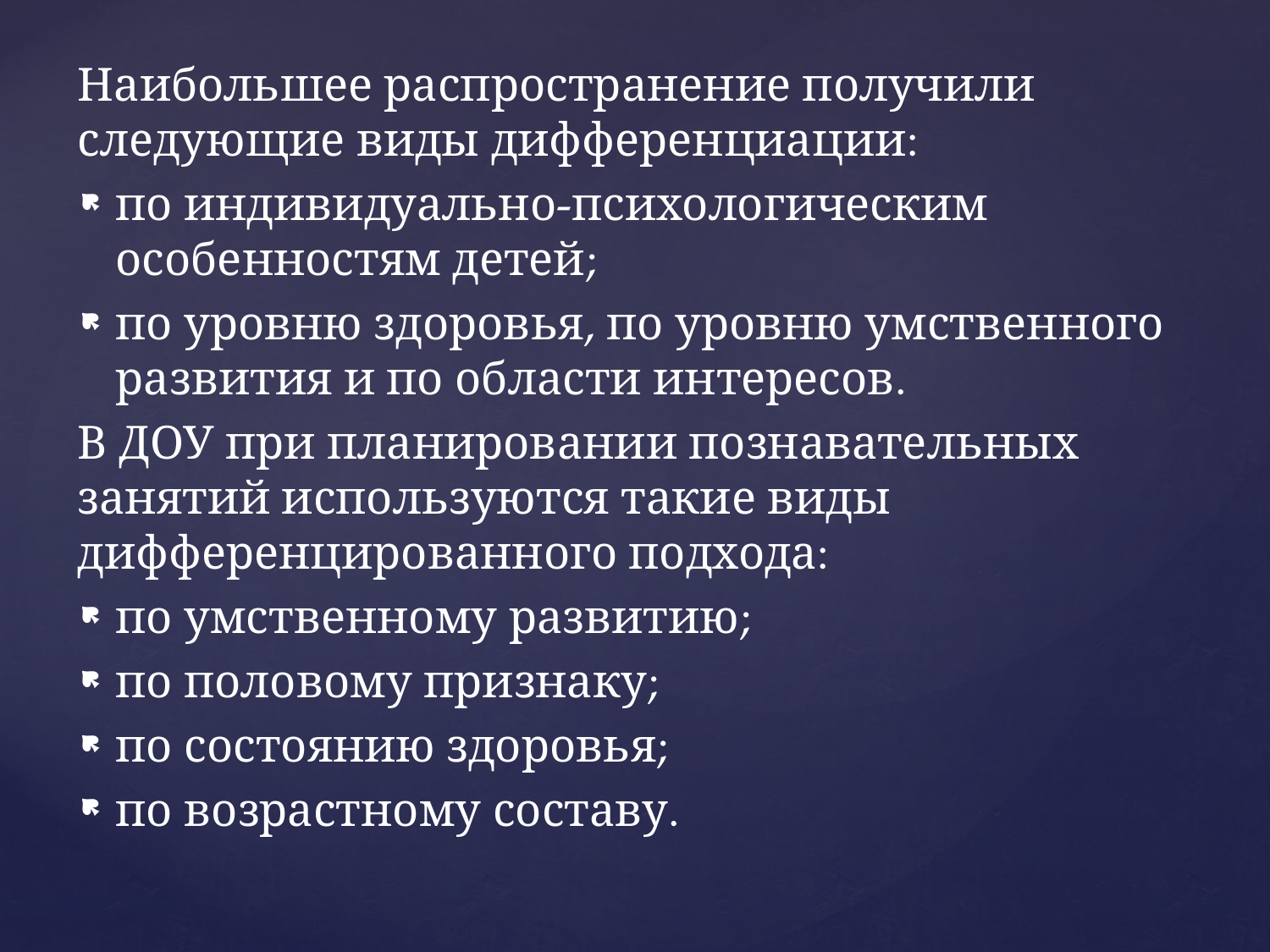

Наибольшее распространение получили следующие виды дифференциации:
по индивидуально-психологичес­ким особенностям детей;
по уровню здоровья, по уровню умственного развития и по области интересов.
В ДОУ при планировании познавательных заня­тий используются такие виды дифференцированного подхода:
по умственному развитию;
по половому признаку;
по состоянию здоровья;
по возрастному составу.